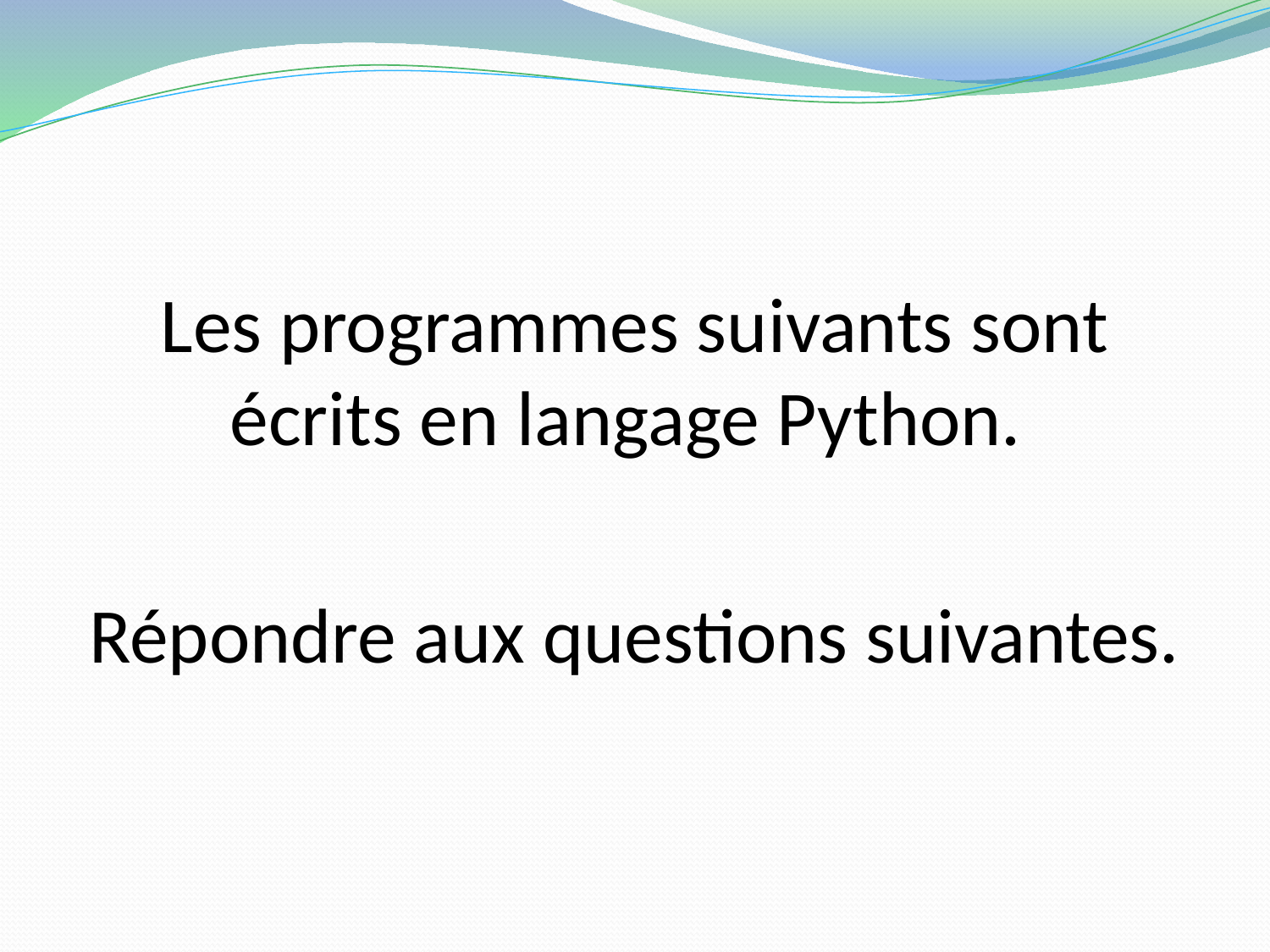

Les programmes suivants sont écrits en langage Python.

Répondre aux questions suivantes.